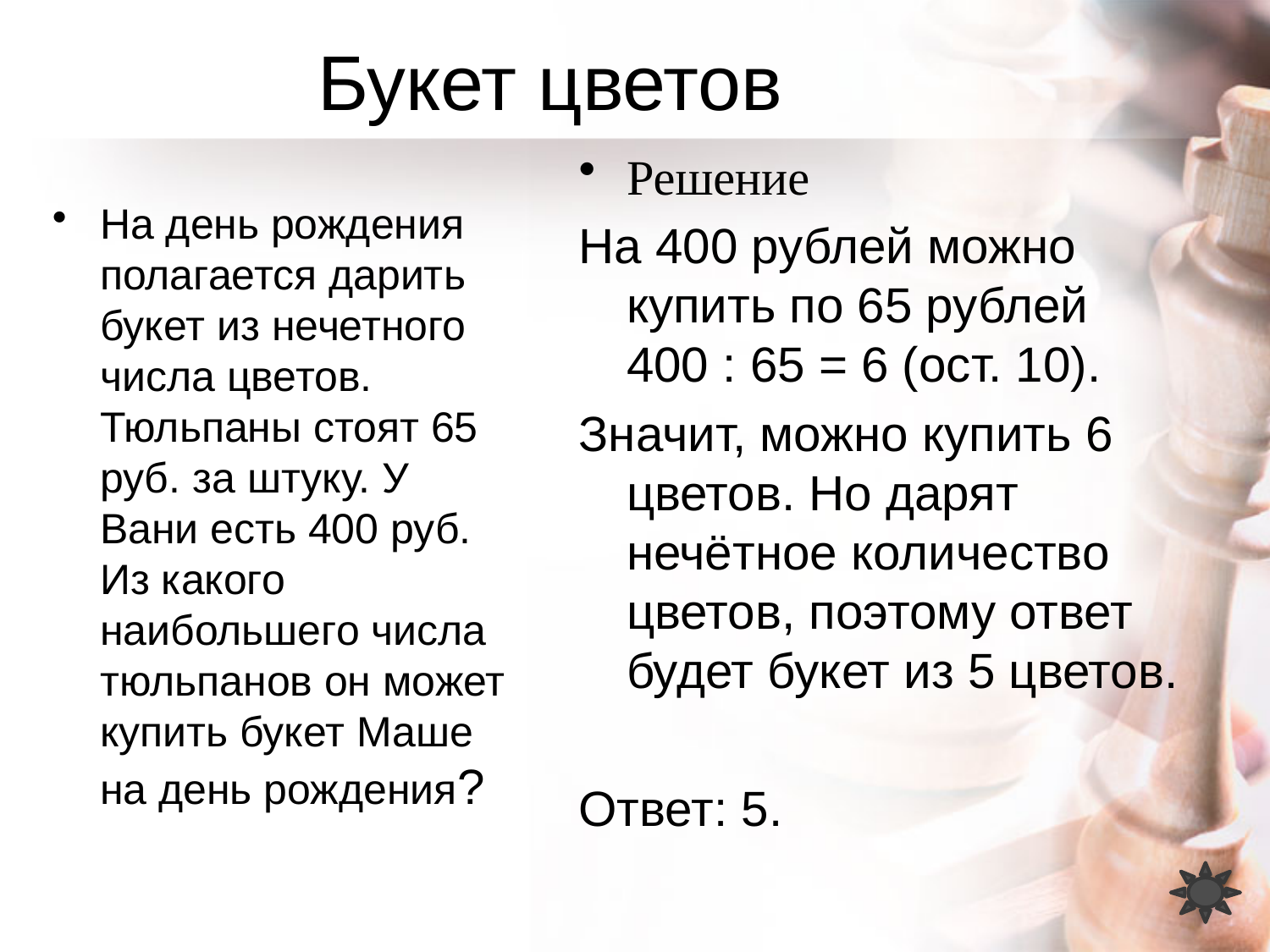

# Букет цветов
Решение
На 400 рублей можно купить по 65 рублей  400 : 65 = 6 (ост. 10).
Значит, можно купить 6 цветов. Но дарят нечётное количество цветов, поэтому ответ будет букет из 5 цветов.

Ответ: 5.

На день рождения полагается дарить букет из нечетного числа цветов. Тюльпаны стоят 65 руб. за штуку. У Вани есть 400 руб. Из какого наибольшего числа тюльпанов он может купить букет Маше на день рождения?